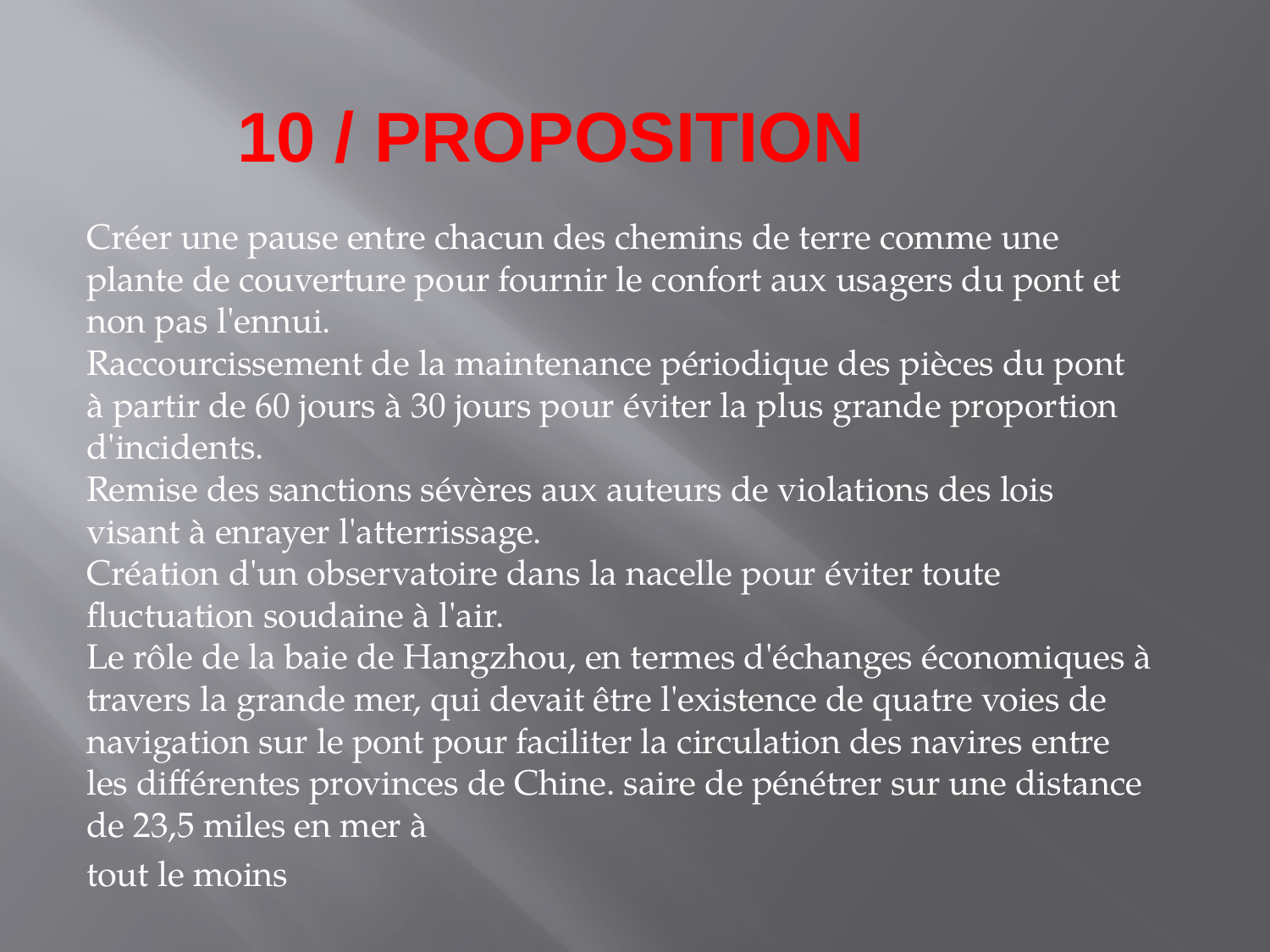

# 10 / proposition
Créer une pause entre chacun des chemins de terre comme une plante de couverture pour fournir le confort aux usagers du pont et non pas l'ennui.
Raccourcissement de la maintenance périodique des pièces du pont à partir de 60 jours à 30 jours pour éviter la plus grande proportion d'incidents.
Remise des sanctions sévères aux auteurs de violations des lois visant à enrayer l'atterrissage.
Création d'un observatoire dans la nacelle pour éviter toute fluctuation soudaine à l'air.
Le rôle de la baie de Hangzhou, en termes d'échanges économiques à travers la grande mer, qui devait être l'existence de quatre voies de navigation sur le pont pour faciliter la circulation des navires entre les différentes provinces de Chine. saire de pénétrer sur une distance de 23,5 miles en mer à
tout le moins